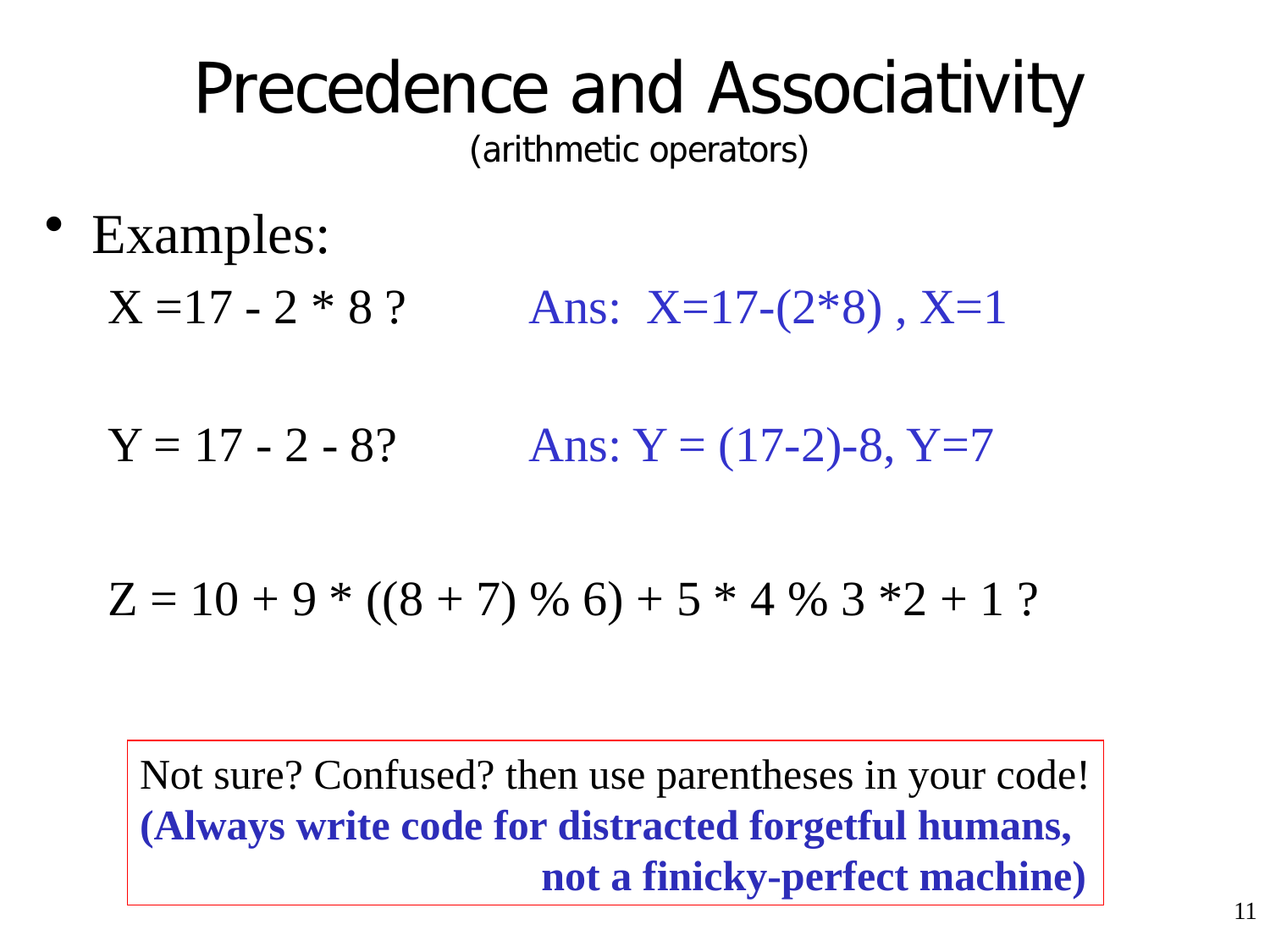

# Precedence and Associativity (arithmetic operators)
Examples:
X =17 - 2 * 8 ?  	Ans:  X=17-(2*8) , X=1

Y = 17 - 2 - 8?       	Ans: Y = (17-2)-8, Y=7

Z = 10 + 9 * ((8 + 7) % 6) + 5 * 4 % 3 *2 + 1 ?
Not sure? Confused? then use parentheses in your code!
(Always write code for distracted forgetful humans,
                                      not a finicky-perfect machine)
11